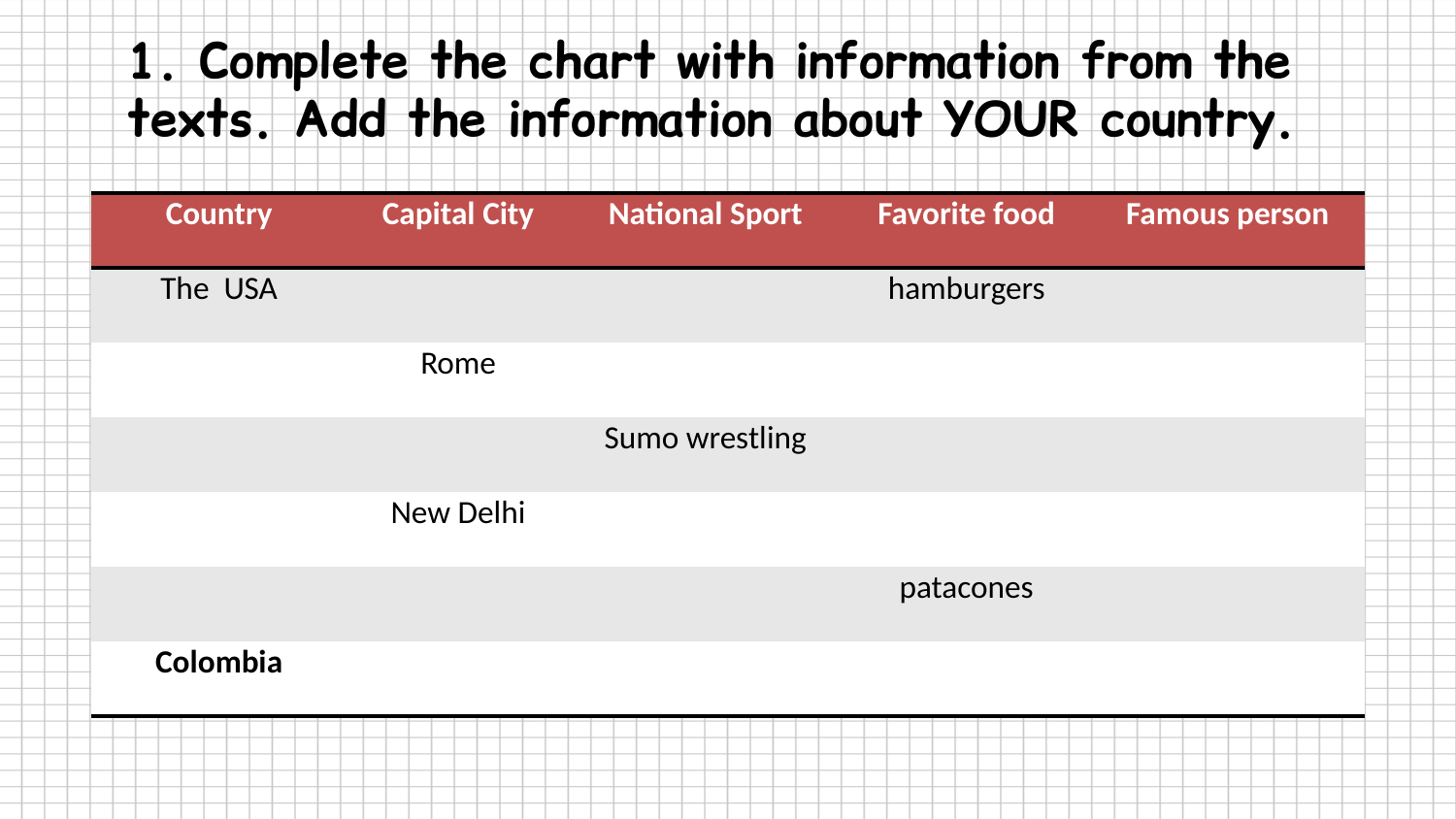

1. Complete the chart with information from the texts. Add the information about YOUR country.
| Country | Capital City | National Sport | Favorite food | Famous person |
| --- | --- | --- | --- | --- |
| The USA |  |  | hamburgers |  |
|  | Rome |  |  |  |
|  |  | Sumo wrestling |  |  |
|  | New Delhi |  |  |  |
|  |  |  | patacones |  |
| Colombia |  |  |  |  |